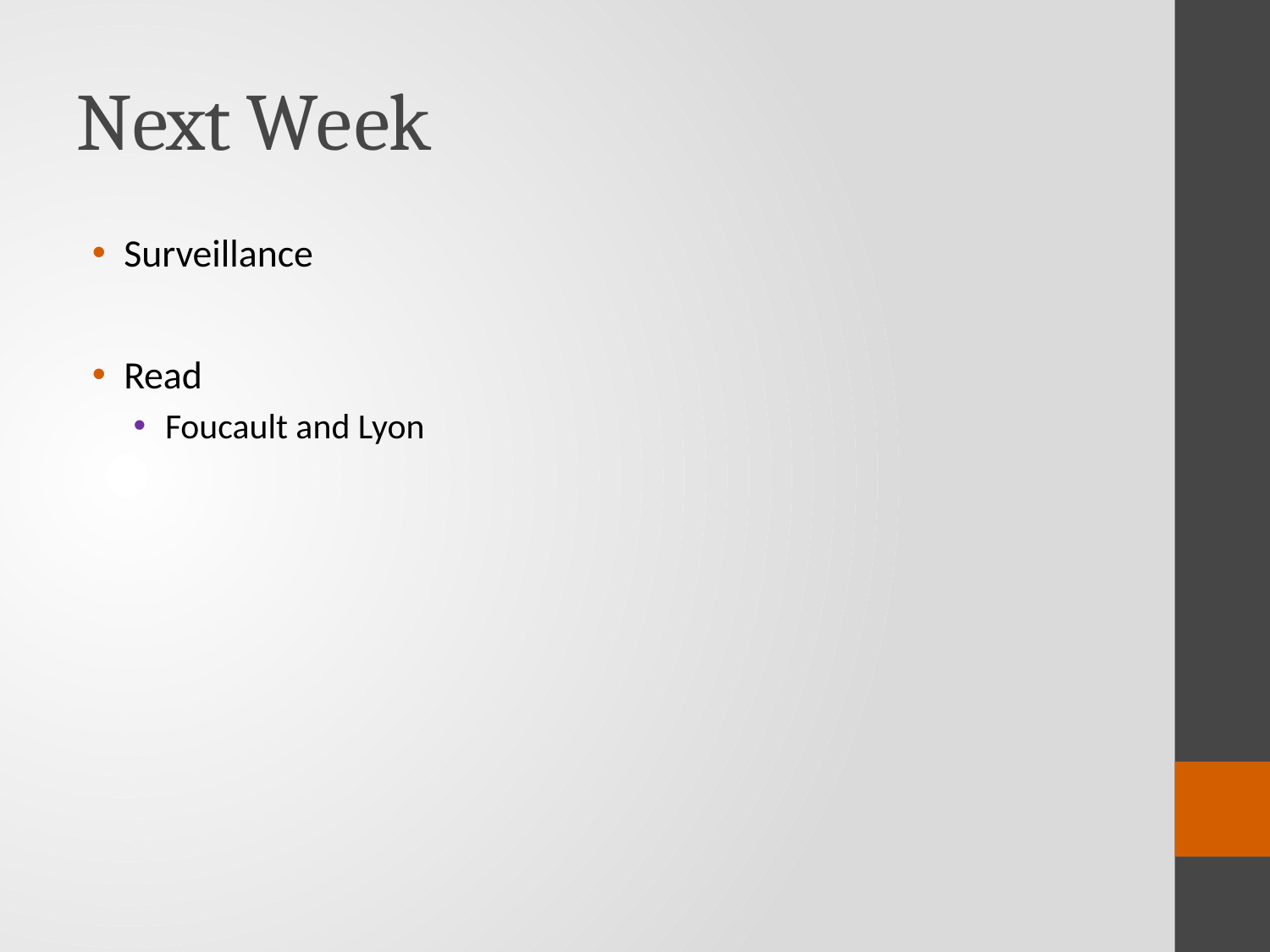

# Next Week
Surveillance

Read
Foucault and Lyon